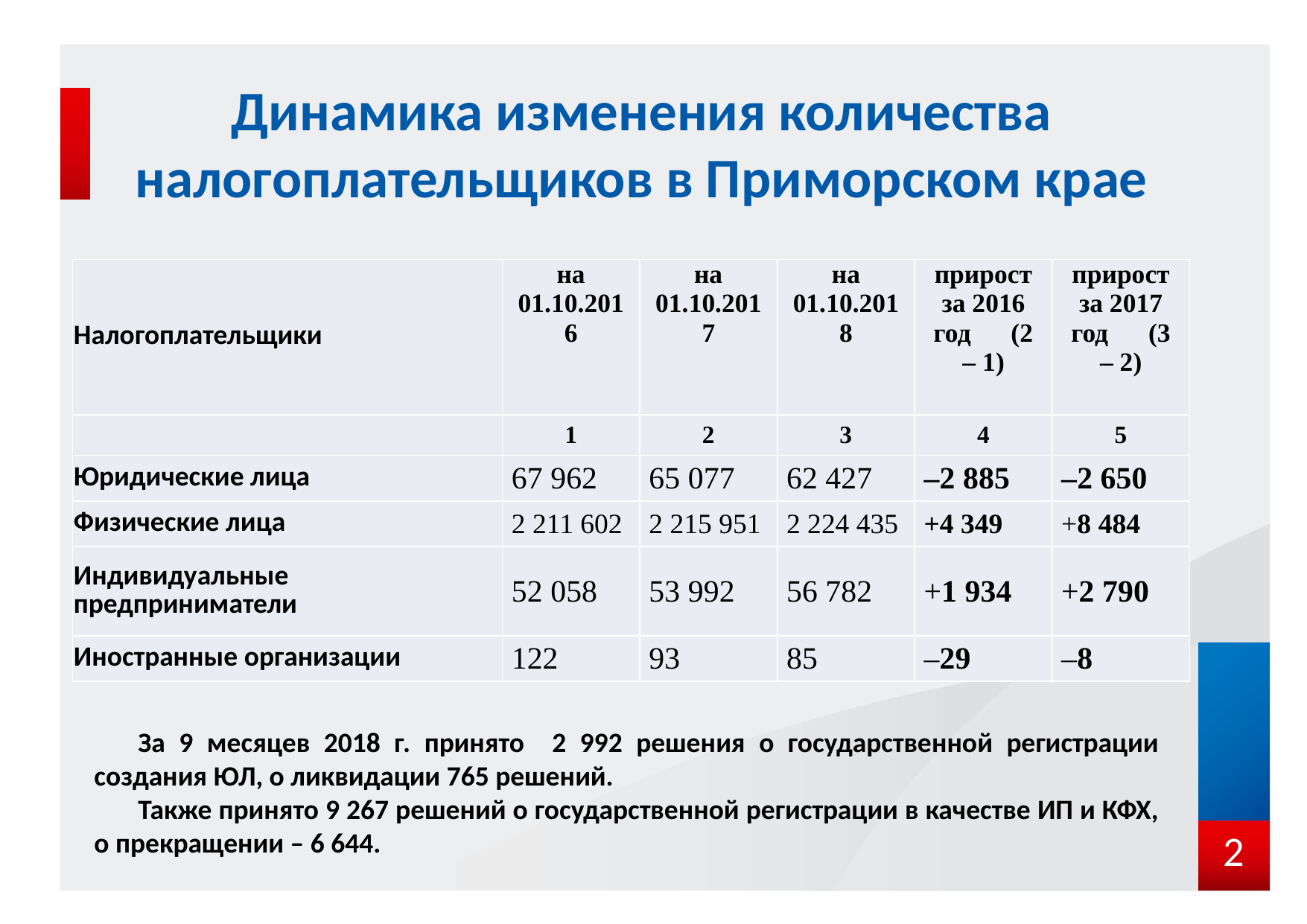

# Динамика изменения количества налогоплательщиков в Приморском крае
| Налогоплательщики | на 01.10.2016 | на 01.10.2017 | на 01.10.2018 | прирост за 2016 год (2 – 1) | прирост за 2017 год (3 – 2) |
| --- | --- | --- | --- | --- | --- |
|  | 1 | 2 | 3 | 4 | 5 |
| Юридические лица | 67 962 | 65 077 | 62 427 | –2 885 | –2 650 |
| Физические лица | 2 211 602 | 2 215 951 | 2 224 435 | +4 349 | +8 484 |
| Индивидуальные предприниматели | 52 058 | 53 992 | 56 782 | +1 934 | +2 790 |
| Иностранные организации | 122 | 93 | 85 | –29 | –8 |
За 9 месяцев 2018 г. принято  2 992 решения о государственной регистрации создания ЮЛ, о ликвидации 765 решений.
Также принято 9 267 решений о государственной регистрации в качестве ИП и КФХ, о прекращении – 6 644.
2